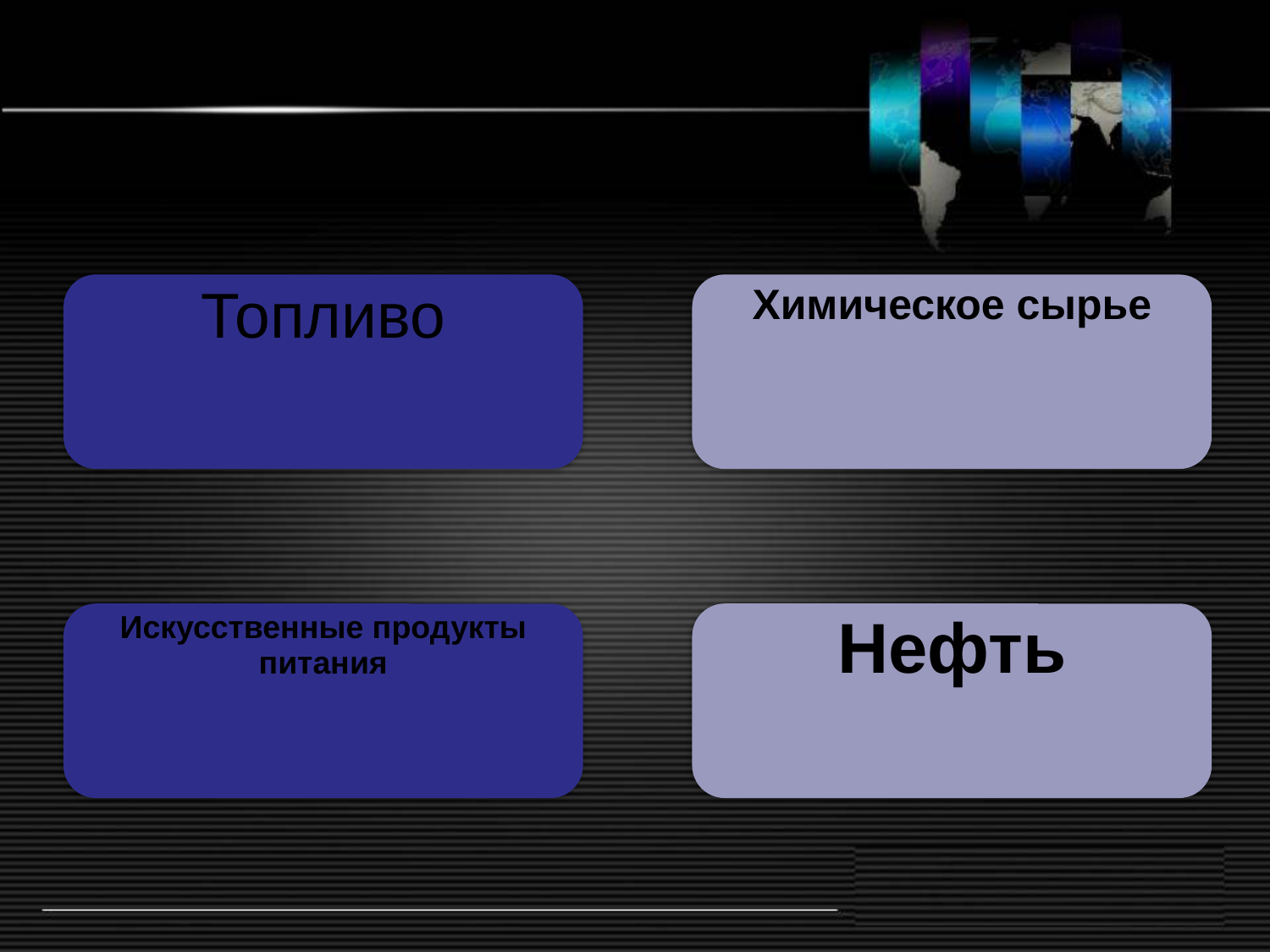

#
Топливо
Химическое сырье
Искусственные продукты питания
Нефть